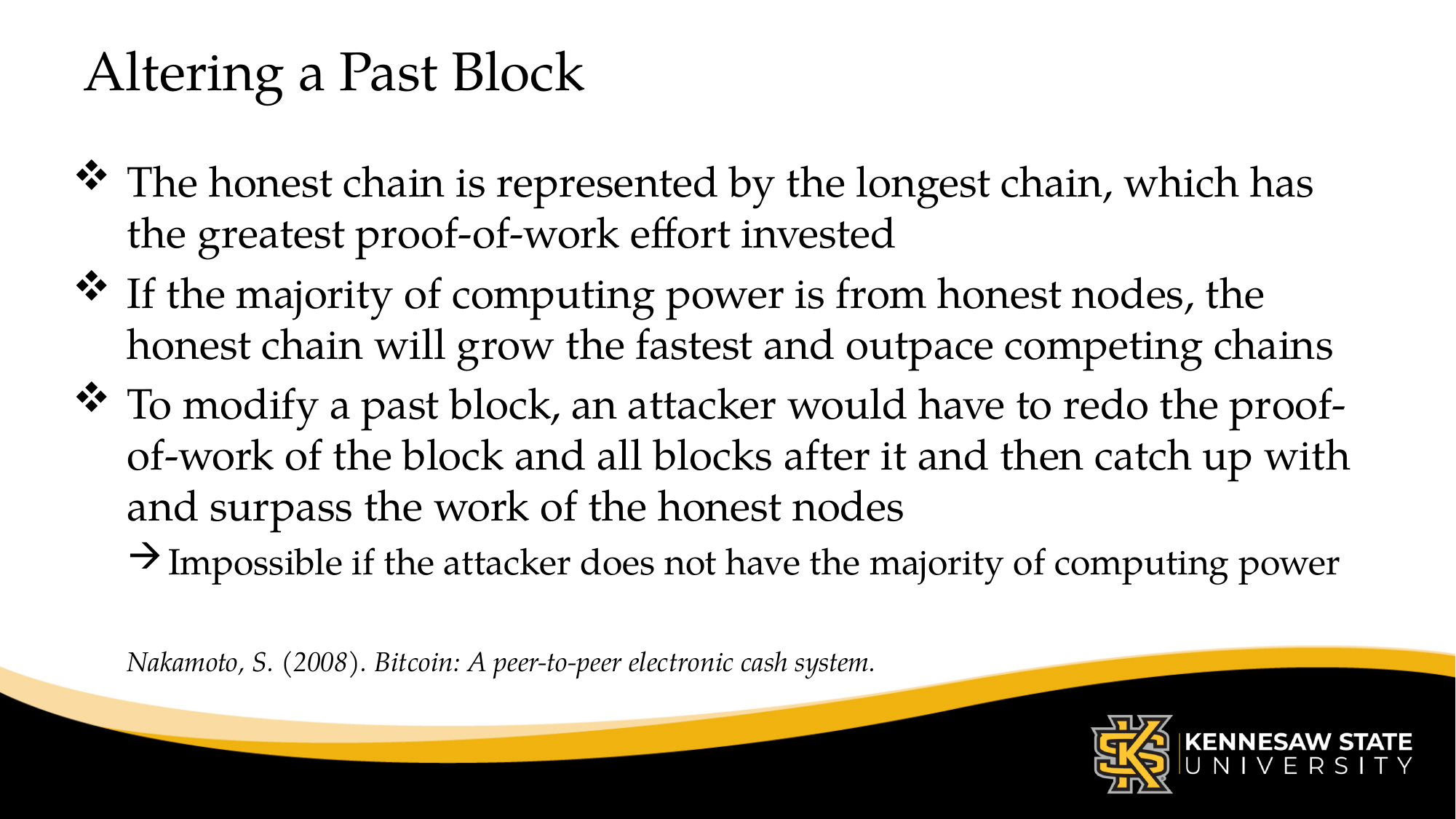

# Altering a Past Block
The honest chain is represented by the longest chain, which has the greatest proof-of-work effort invested
If the majority of computing power is from honest nodes, the honest chain will grow the fastest and outpace competing chains
To modify a past block, an attacker would have to redo the proof-of-work of the block and all blocks after it and then catch up with and surpass the work of the honest nodes
Impossible if the attacker does not have the majority of computing power

Nakamoto, S. (2008). Bitcoin: A peer-to-peer electronic cash system.